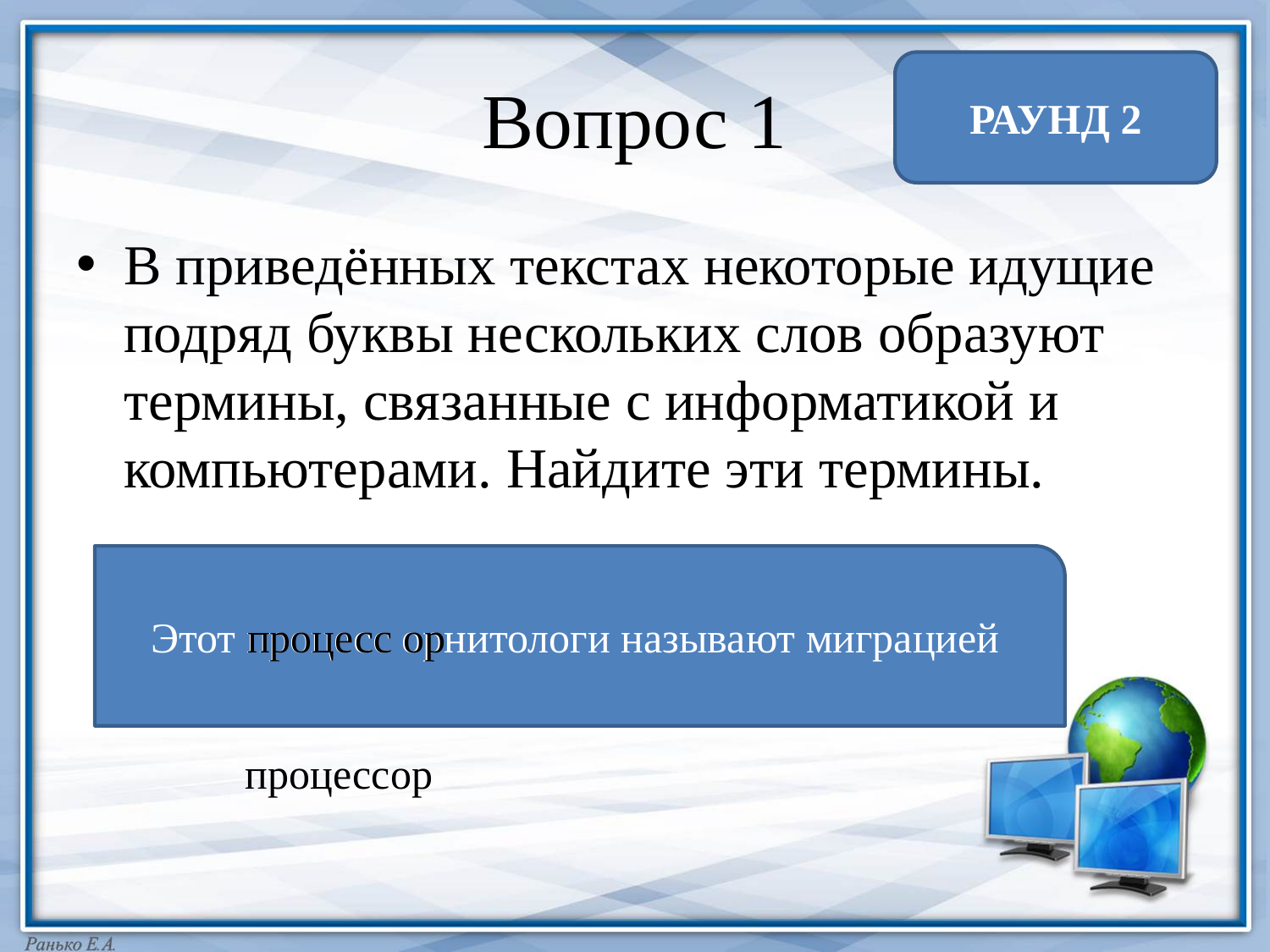

# Вопрос 1
РАУНД 2
В приведённых текстах некоторые идущие подряд буквы нескольких слов образуют термины, связанные с информатикой и компьютерами. Найдите эти термины.

Этот процесс орнитологи называют миграцией
процесс ор
процессор